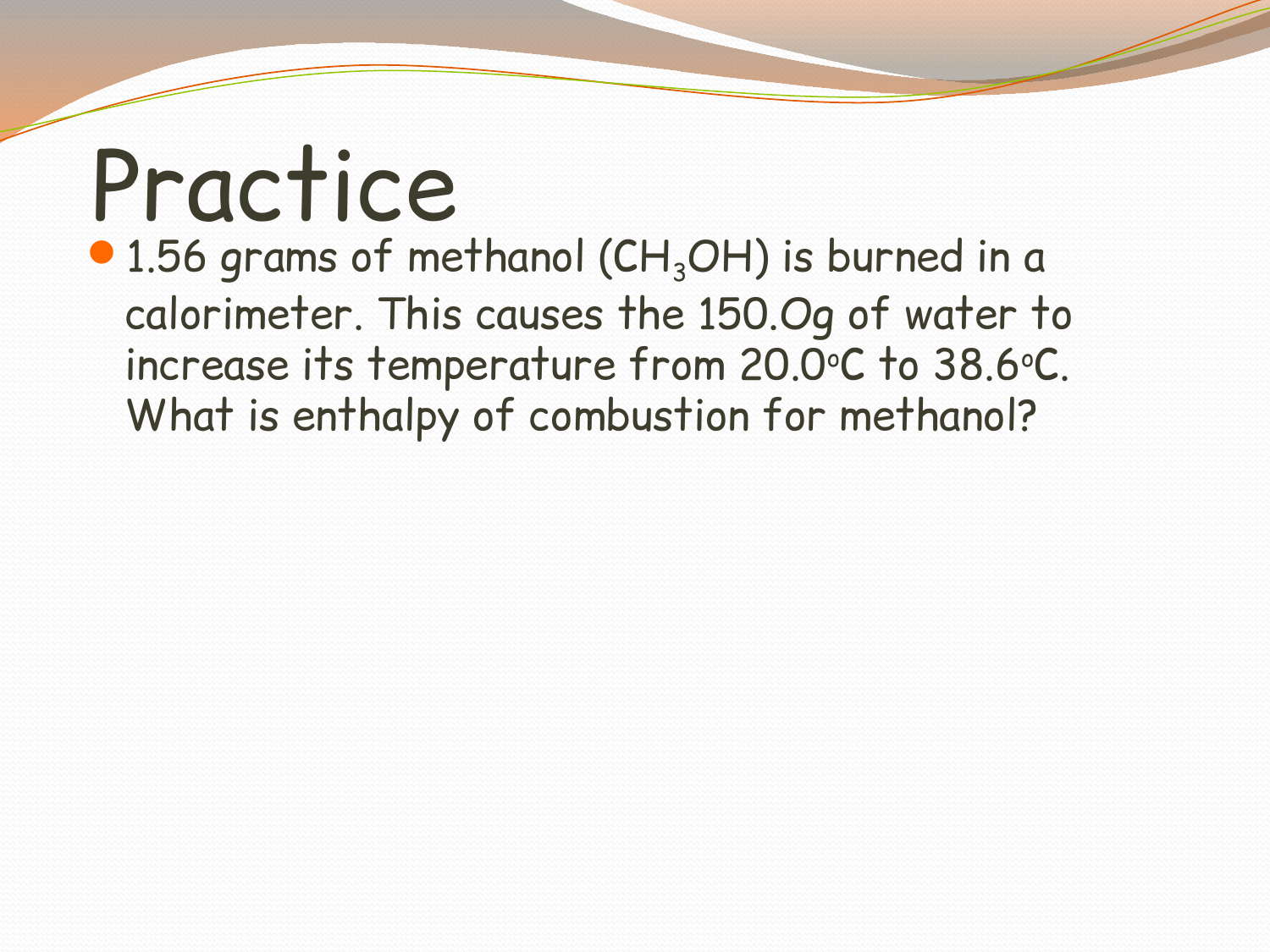

# Practice
1.56 grams of methanol (CH3OH) is burned in a calorimeter. This causes the 150.Og of water to increase its temperature from 20.0oC to 38.6oC. What is enthalpy of combustion for methanol?